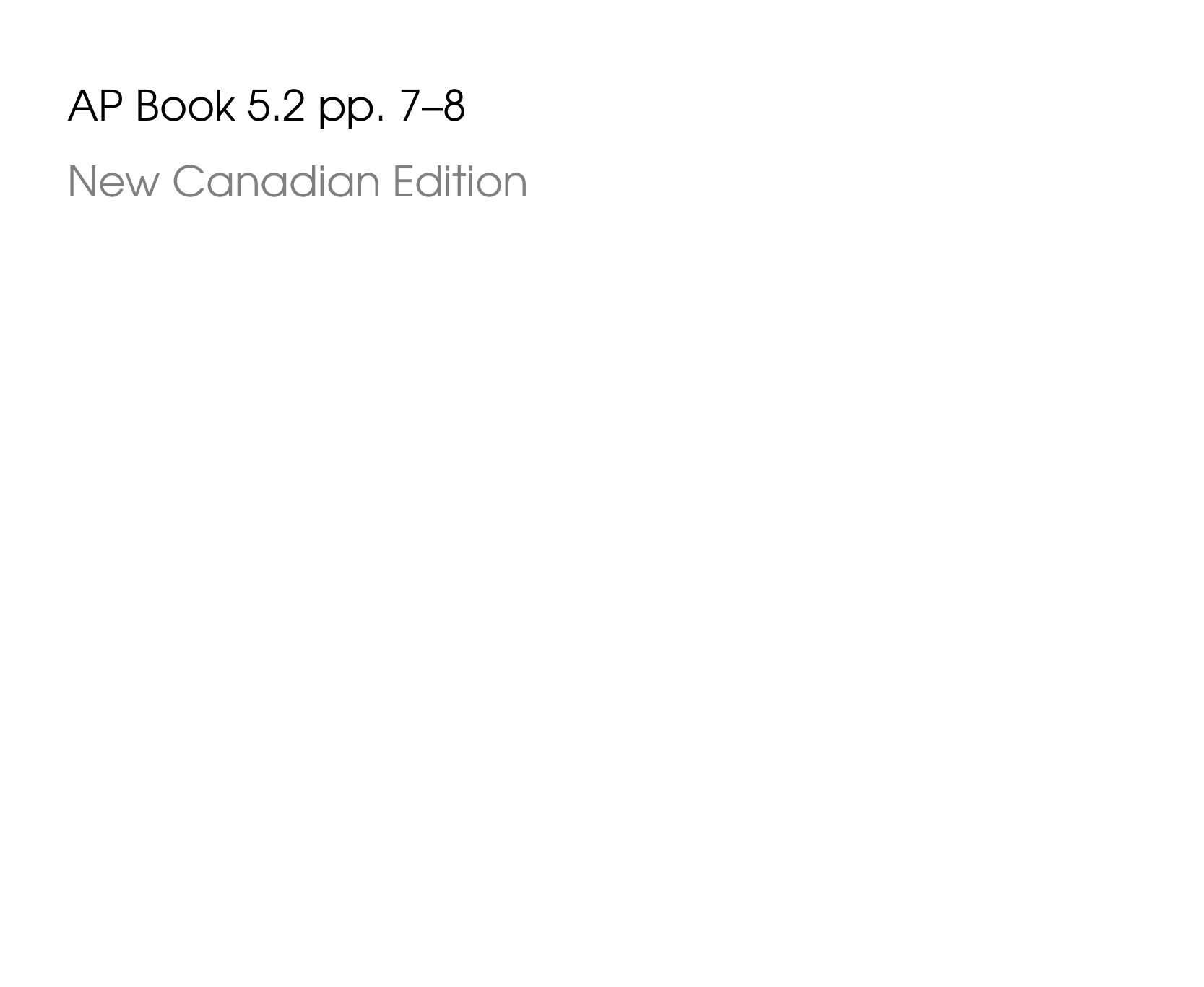

AP Book 5.2 pp. 7–8
New Canadian Edition